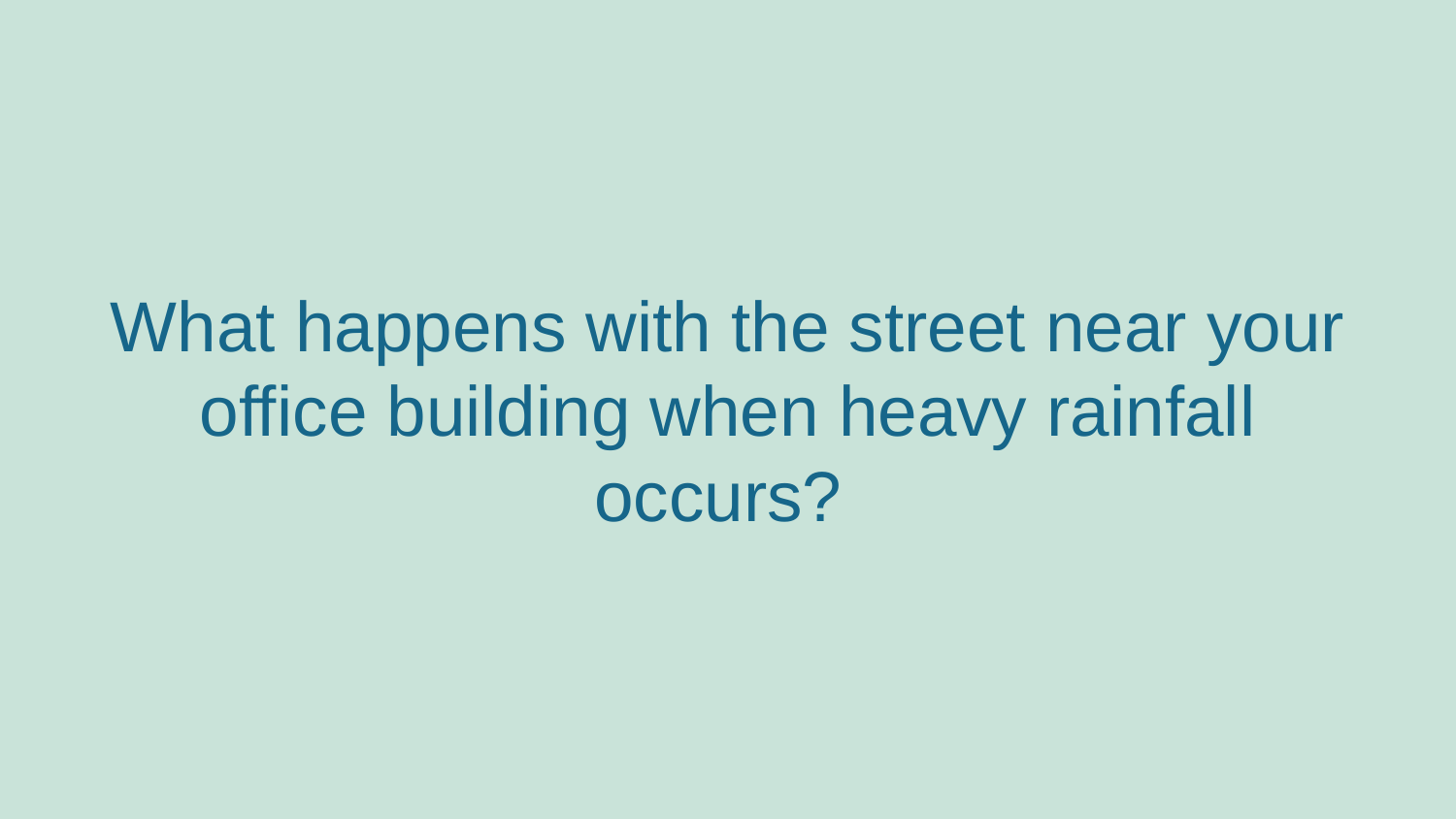

What happens with the street near your office building when heavy rainfall occurs?